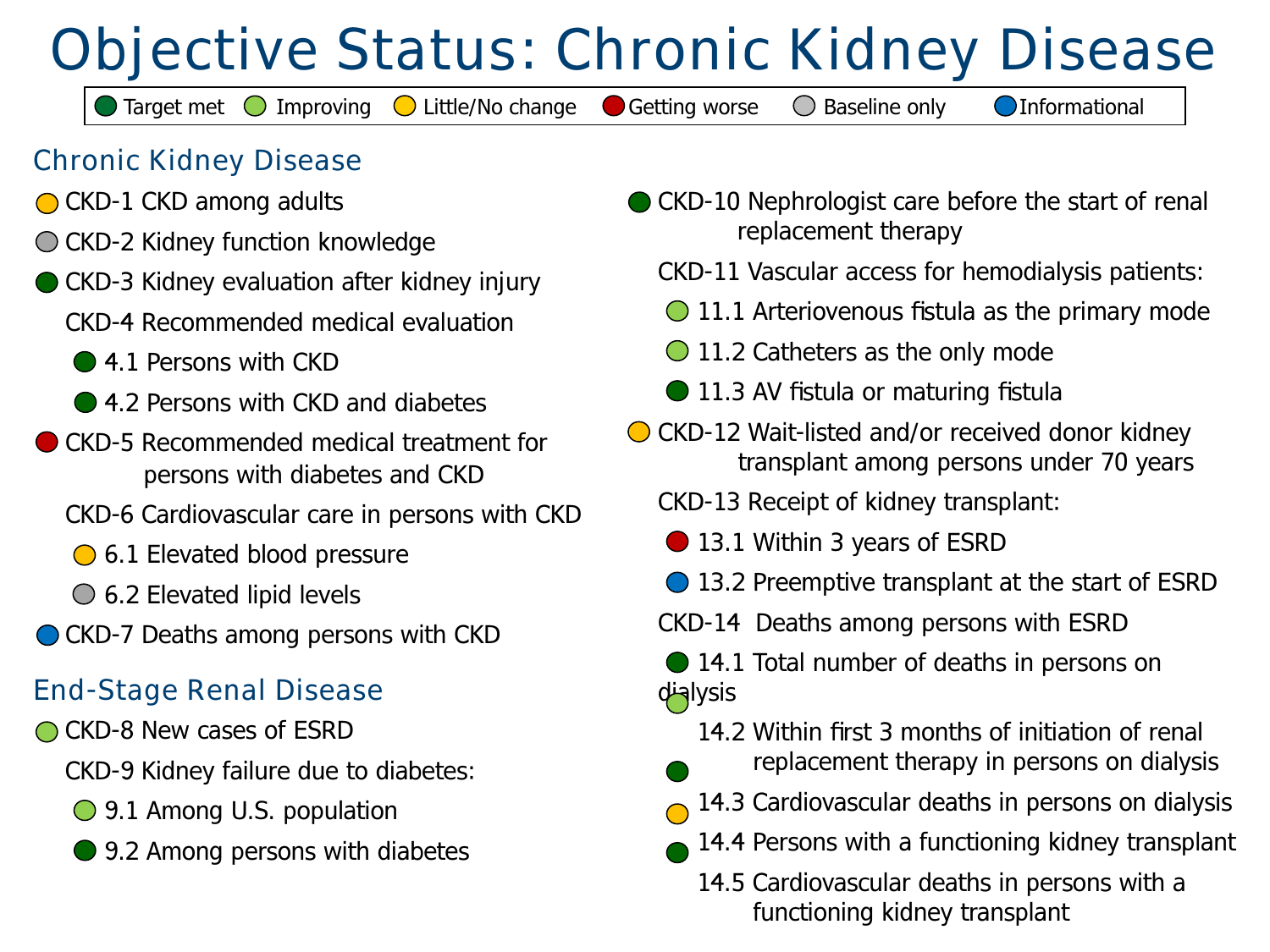

Objective Status: Chronic Kidney Disease
    Target met        Improving        Little/No change        Getting worse          Baseline only           Informational

Chronic Kidney Disease
CKD-10 Nephrologist care before the start of renal replacement therapy
CKD-11 Vascular access for hemodialysis patients:
     11.1 Arteriovenous fistula as the primary mode
     11.2 Catheters as the only mode
     11.3 AV fistula or maturing fistula
CKD-12 Wait-listed and/or received donor kidney transplant among persons under 70 years
CKD-13 Receipt of kidney transplant:
     13.1 Within 3 years of ESRD
     13.2 Preemptive transplant at the start of ESRD
CKD-14  Deaths among persons with ESRD
     14.1 Total number of deaths in persons on dialysis
     14.2 Within first 3 months of initiation of renal replacement therapy in persons on dialysis
     14.3 Cardiovascular deaths in persons on dialysis
     14.4 Persons with a functioning kidney transplant
     14.5 Cardiovascular deaths in persons with a functioning kidney transplant

CKD-1 CKD among adults
CKD-2 Kidney function knowledge
CKD-3 Kidney evaluation after kidney injury
CKD-4 Recommended medical evaluation
     4.1 Persons with CKD
     4.2 Persons with CKD and diabetes
CKD-5 Recommended medical treatment for
          persons with diabetes and CKD
CKD-6 Cardiovascular care in persons with CKD
     6.1 Elevated blood pressure
     6.2 Elevated lipid levels
CKD-7 Deaths among persons with CKD

End-Stage Renal Disease

CKD-8 New cases of ESRD
CKD-9 Kidney failure due to diabetes:
     9.1 Among U.S. population
     9.2 Among persons with diabetes